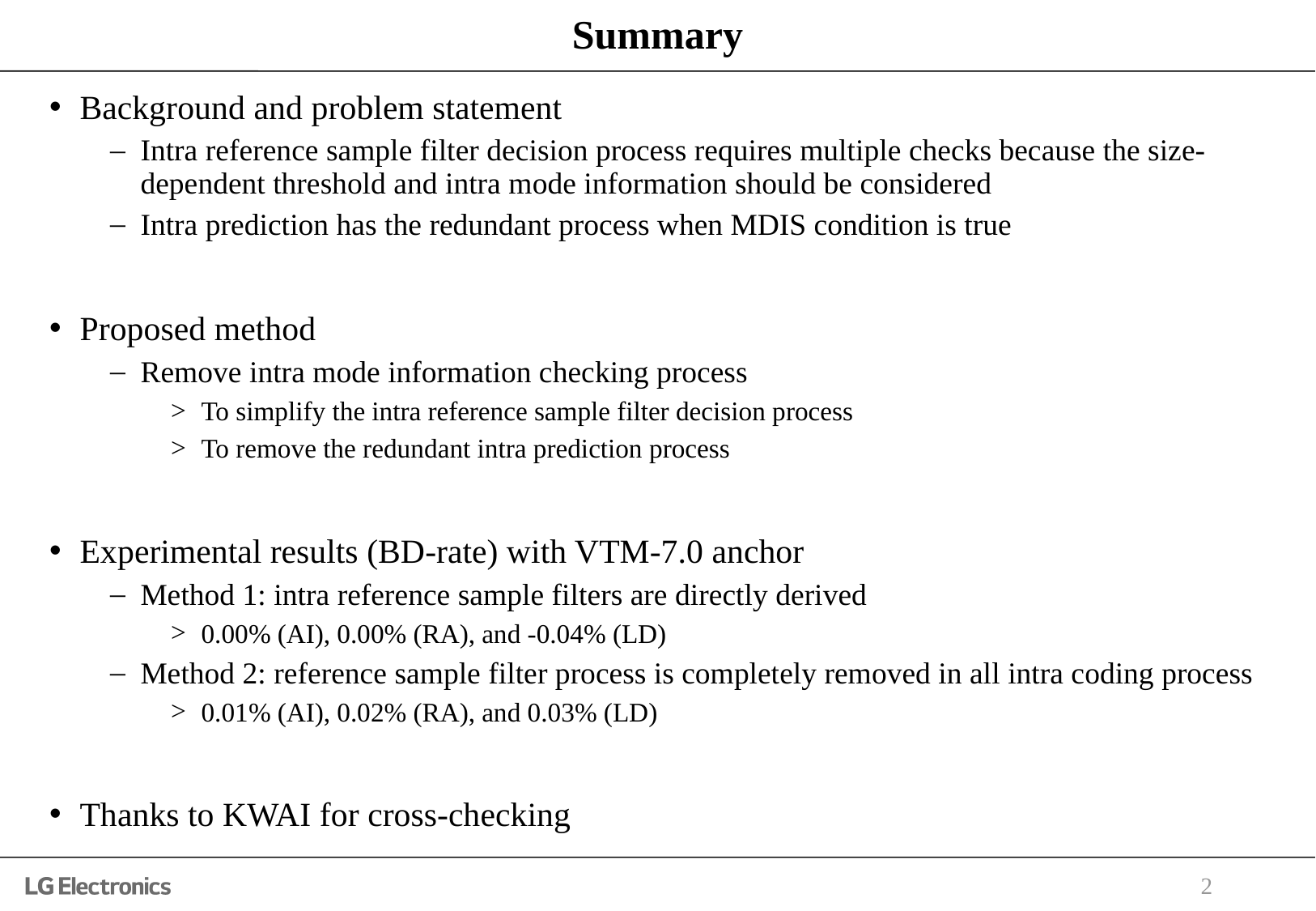

# Summary
Background and problem statement
Intra reference sample filter decision process requires multiple checks because the size-dependent threshold and intra mode information should be considered
Intra prediction has the redundant process when MDIS condition is true

Proposed method
Remove intra mode information checking process
To simplify the intra reference sample filter decision process
To remove the redundant intra prediction process

Experimental results (BD-rate) with VTM-7.0 anchor
Method 1: intra reference sample filters are directly derived
0.00% (AI), 0.00% (RA), and -0.04% (LD)
Method 2: reference sample filter process is completely removed in all intra coding process
0.01% (AI), 0.02% (RA), and 0.03% (LD)

Thanks to KWAI for cross-checking
2